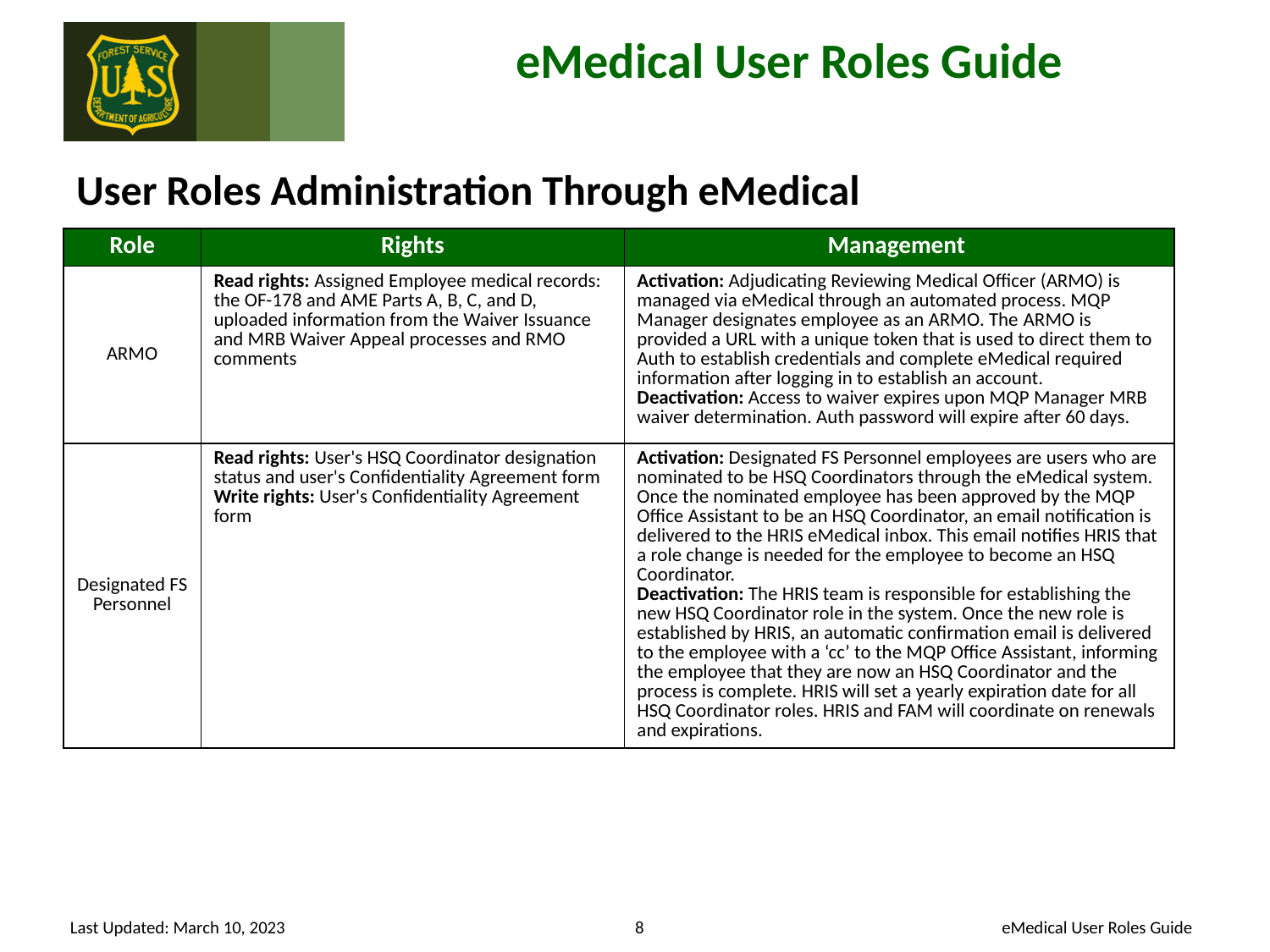

# User Roles Administration Through eMedical
| Role | Rights | Management |
| --- | --- | --- |
| ARMO | Read rights: Assigned Employee medical records: the OF-178 and AME Parts A, B, C, and D, uploaded information from the Waiver Issuance and MRB Waiver Appeal processes and RMO comments | Activation: Adjudicating Reviewing Medical Officer (ARMO) is managed via eMedical through an automated process. MQP Manager designates employee as an ARMO. The ARMO is provided a URL with a unique token that is used to direct them to Auth to establish credentials and complete eMedical required information after logging in to establish an account. Deactivation: Access to waiver expires upon MQP Manager MRB waiver determination. Auth password will expire after 60 days. |
| Designated FS Personnel | Read rights: User's HSQ Coordinator designation status and user's Confidentiality Agreement form Write rights: User's Confidentiality Agreement form | Activation: Designated FS Personnel employees are users who are nominated to be HSQ Coordinators through the eMedical system. Once the nominated employee has been approved by the MQP Office Assistant to be an HSQ Coordinator, an email notification is delivered to the HRIS eMedical inbox. This email notifies HRIS that a role change is needed for the employee to become an HSQ Coordinator. Deactivation: The HRIS team is responsible for establishing the new HSQ Coordinator role in the system. Once the new role is established by HRIS, an automatic confirmation email is delivered to the employee with a ‘cc’ to the MQP Office Assistant, informing the employee that they are now an HSQ Coordinator and the process is complete. HRIS will set a yearly expiration date for all HSQ Coordinator roles. HRIS and FAM will coordinate on renewals and expirations. |